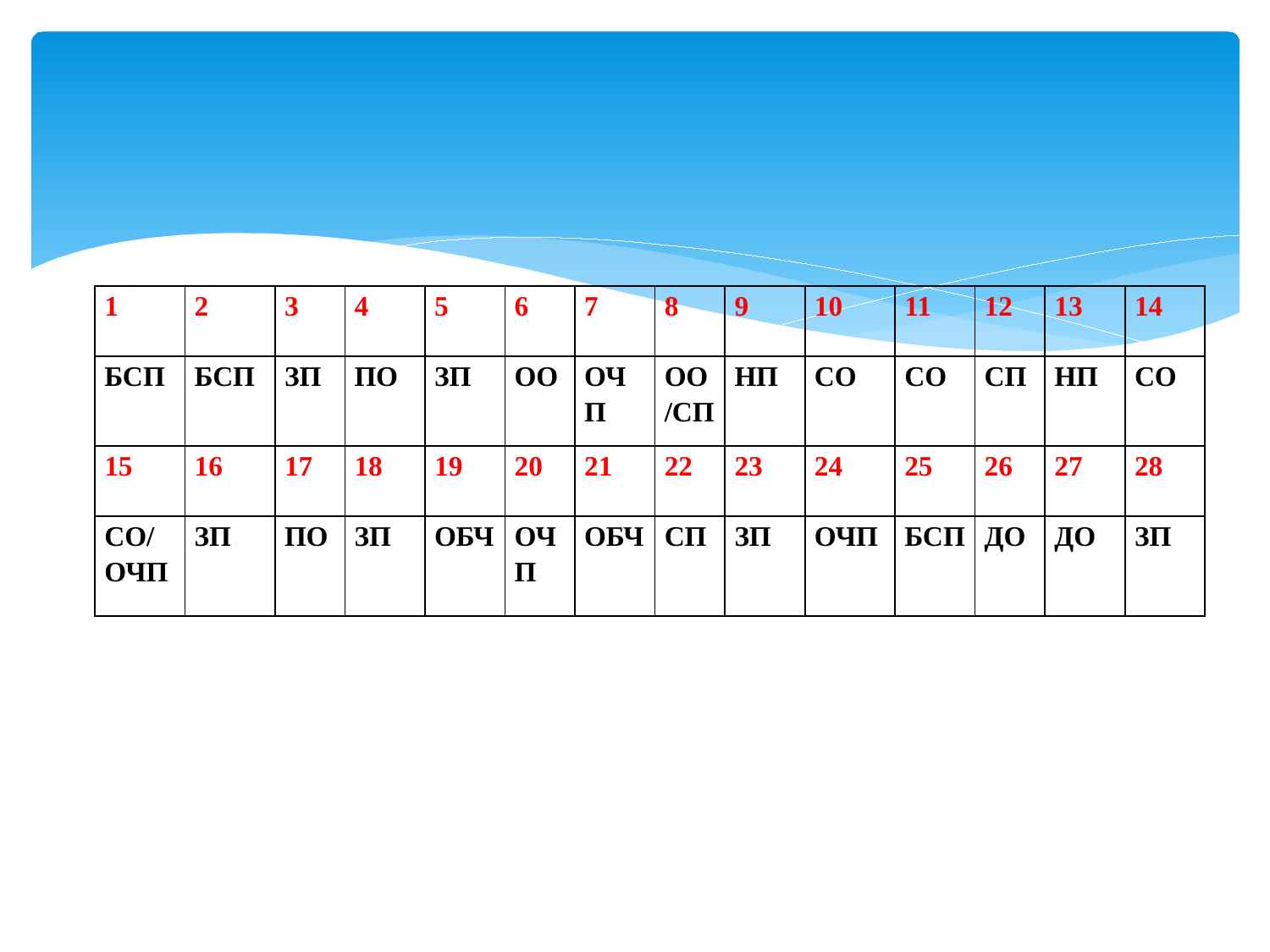

#
| 1 | 2 | 3 | 4 | 5 | 6 | 7 | 8 | 9 | 10 | 11 | 12 | 13 | 14 |
| --- | --- | --- | --- | --- | --- | --- | --- | --- | --- | --- | --- | --- | --- |
| БСП | БСП | ЗП | ПО | ЗП | ОО | ОЧП | ОО/СП | НП | СО | СО | СП | НП | СО |
| 15 | 16 | 17 | 18 | 19 | 20 | 21 | 22 | 23 | 24 | 25 | 26 | 27 | 28 |
| СО/ОЧП | ЗП | ПО | ЗП | ОБЧ | ОЧП | ОБЧ | СП | ЗП | ОЧП | БСП | ДО | ДО | ЗП |